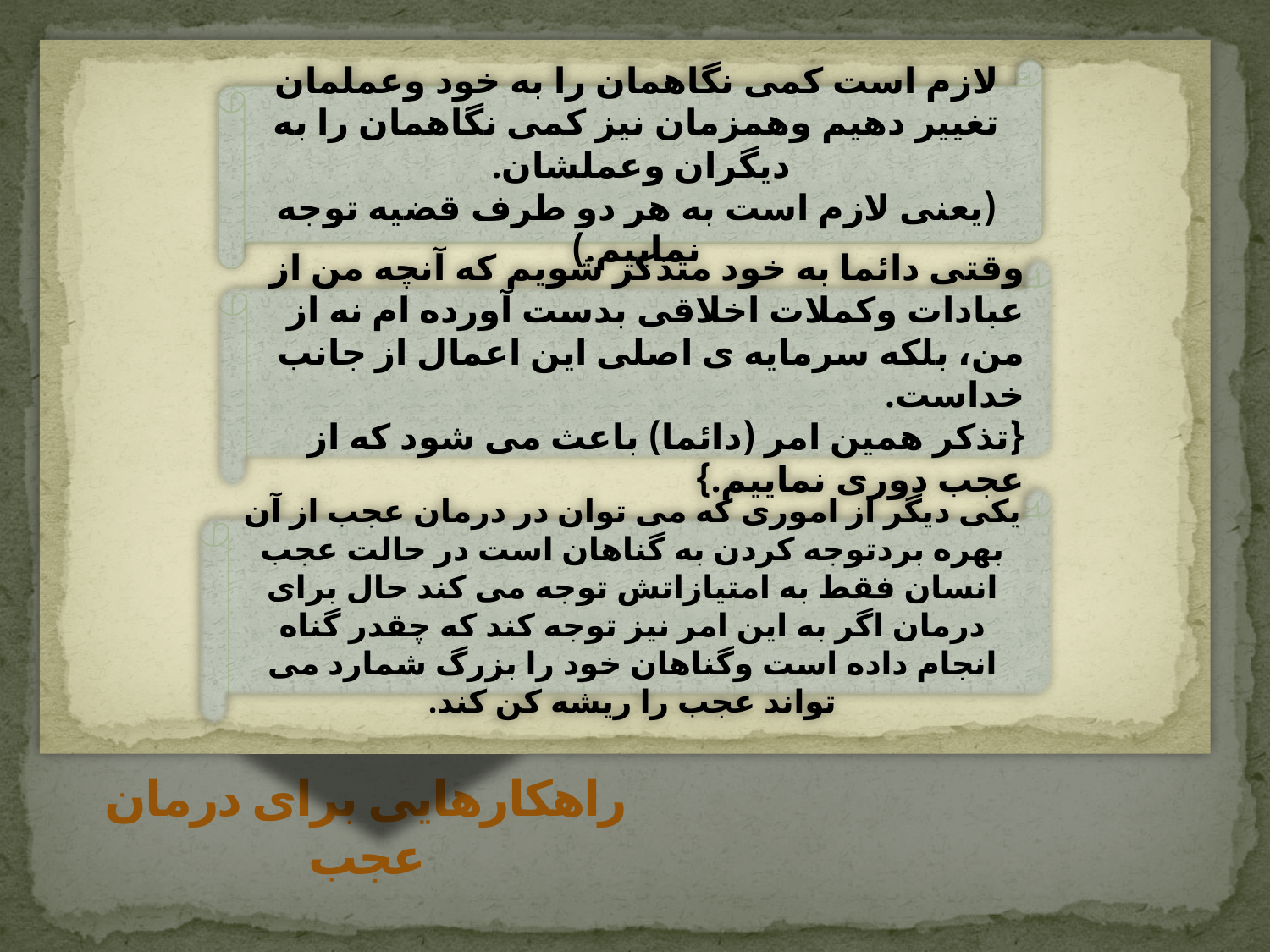

لازم است کمی نگاهمان را به خود وعملمان تغییر دهیم وهمزمان نیز کمی نگاهمان را به دیگران وعملشان.
(یعنی لازم است به هر دو طرف قضیه توجه نماییم.)
وقتی دائما به خود متذکر شویم که آنچه من از عبادات وکملات اخلاقی بدست آورده ام نه از من، بلکه سرمایه ی اصلی این اعمال از جانب خداست.
{تذکر همین امر (دائما) باعث می شود که از عجب دوری نماییم.}
یکی دیگر از اموری که می توان در درمان عجب از آن بهره بردتوجه کردن به گناهان است در حالت عجب انسان فقط به امتیازاتش توجه می کند حال برای درمان اگر به این امر نیز توجه کند که چقدر گناه انجام داده است وگناهان خود را بزرگ شمارد می تواند عجب را ریشه کن کند.
# راهکارهایی برای درمان عجب